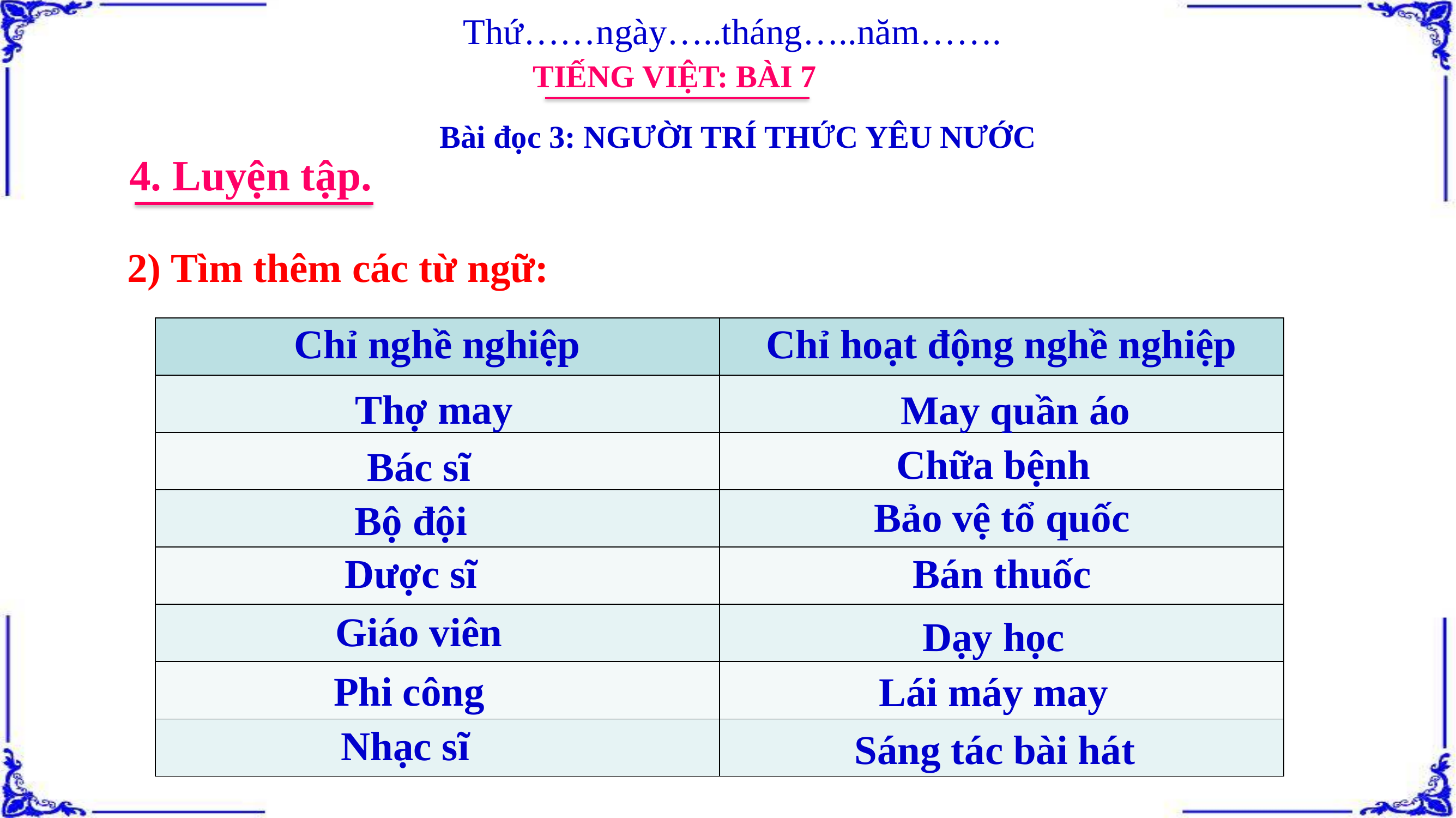

Thứ……ngày…..tháng…..năm…….
TIẾNG VIỆT: BÀI 7
Bài đọc 3: NGƯỜI TRÍ THỨC YÊU NƯỚC
4. Luyện tập.
2) Tìm thêm các từ ngữ:
| Chỉ nghề nghiệp | Chỉ hoạt động nghề nghiệp |
| --- | --- |
|  |  |
|  |  |
|  |  |
|  |  |
|  |  |
|  |  |
|  |  |
Thợ may
May quần áo
Chữa bệnh
Bác sĩ
Bảo vệ tổ quốc
Bộ đội
Dược sĩ
Bán thuốc
Giáo viên
Dạy học
Phi công
Lái máy may
Nhạc sĩ
Sáng tác bài hát